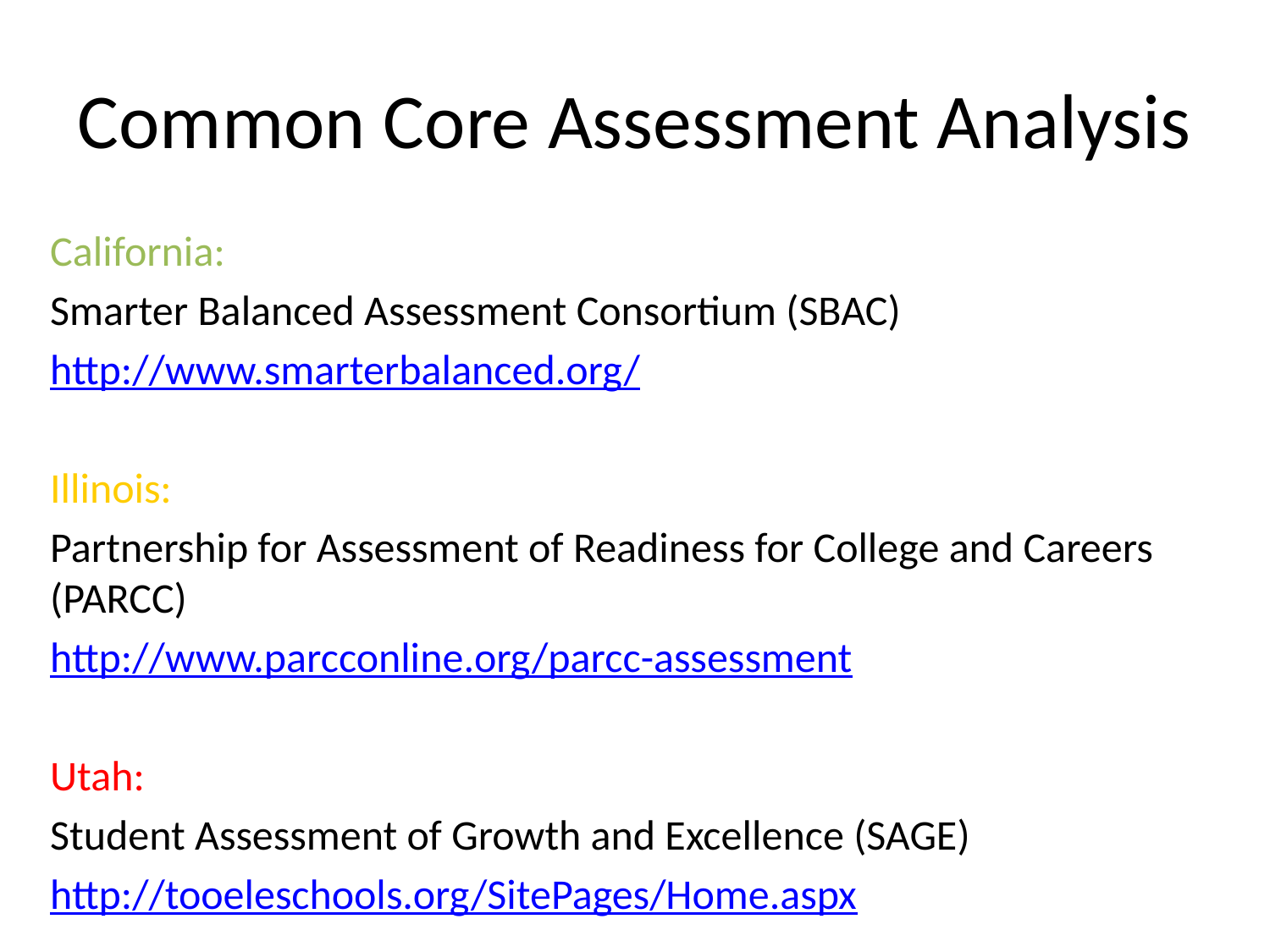

# Common Core Assessment Analysis
California:
Smarter Balanced Assessment Consortium (SBAC)
http://www.smarterbalanced.org/

Illinois:
Partnership for Assessment of Readiness for College and Careers (PARCC)
http://www.parcconline.org/parcc-assessment

Utah:
Student Assessment of Growth and Excellence (SAGE)
http://tooeleschools.org/SitePages/Home.aspx